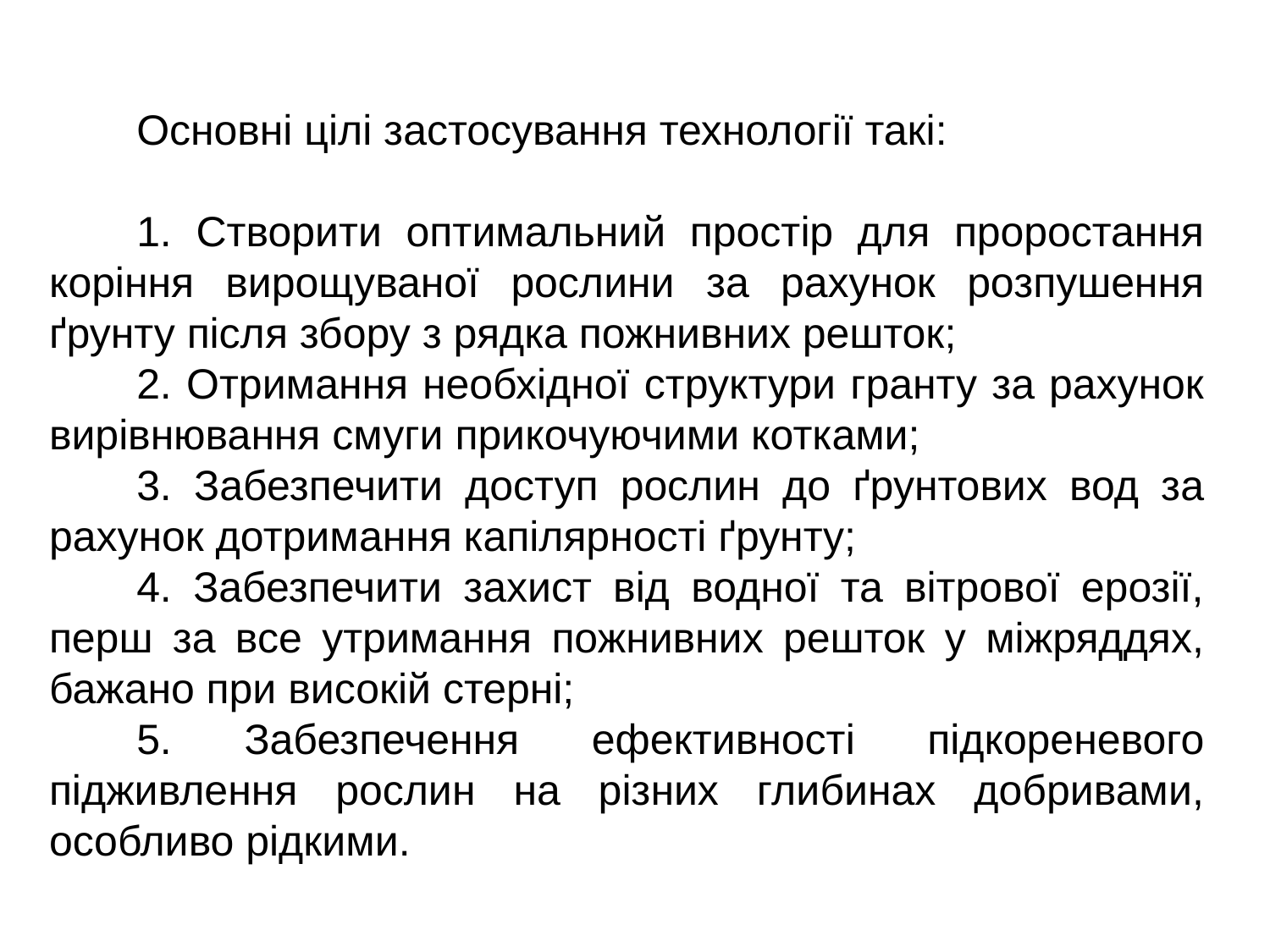

Основні цілі застосування технології такі:

1. Створити оптимальний простір для проростання коріння вирощуваної рослини за рахунок розпушення ґрунту після збору з рядка пожнивних решток;
2. Отримання необхідної структури гранту за рахунок вирівнювання смуги прикочуючими котками;
3. Забезпечити доступ рослин до ґрунтових вод за рахунок дотримання капілярності ґрунту;
4. Забезпечити захист від водної та вітрової ерозії, перш за все утримання пожнивних решток у міжряддях, бажано при високій стерні;
5. Забезпечення ефективності підкореневого підживлення рослин на різних глибинах добривами, особливо рідкими.